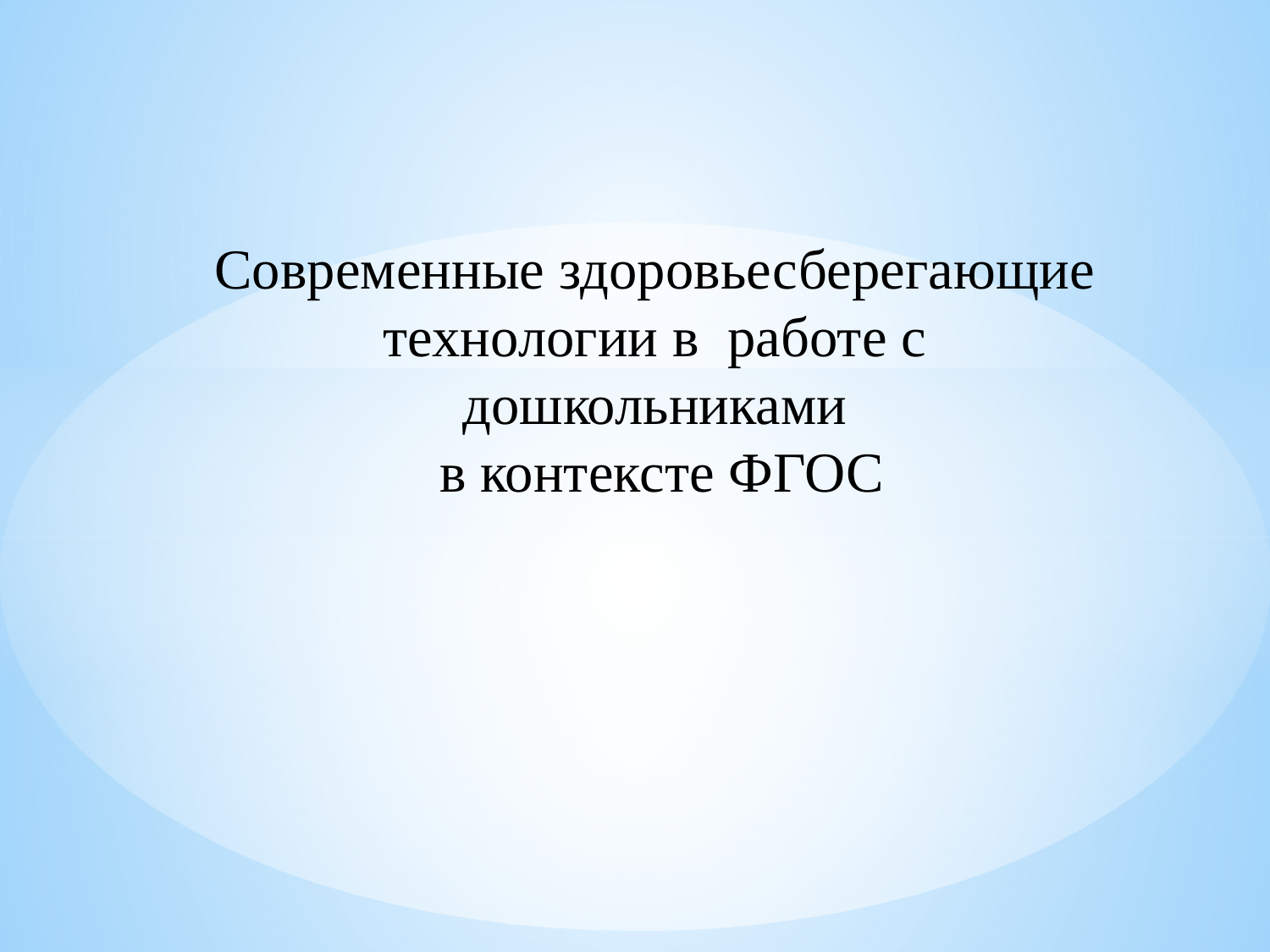

Современные здоровьесберегающие технологии в  работе с дошкольниками
 в контексте ФГОС